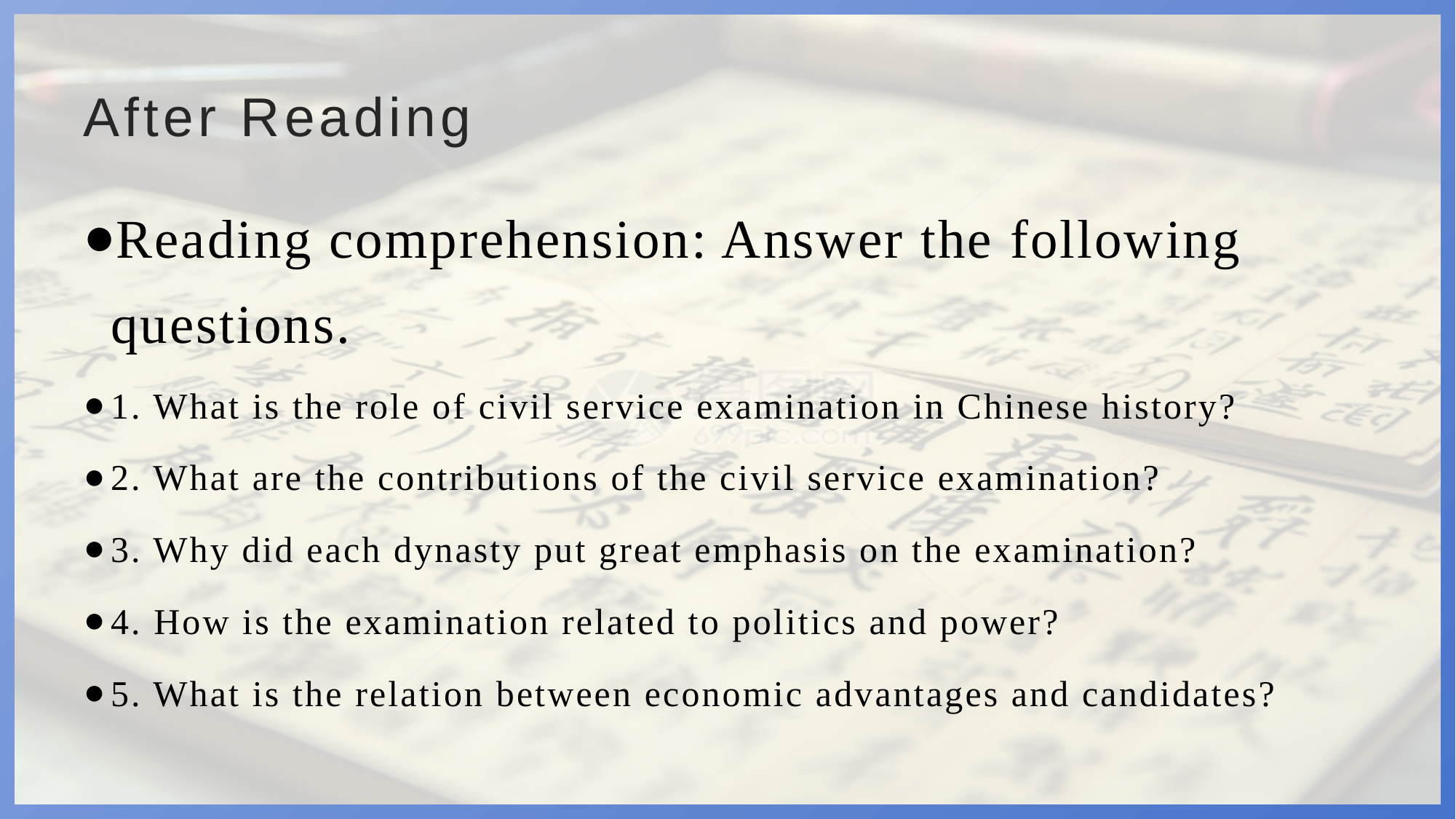

# After Reading
Reading comprehension: Answer the following questions.
1. What is the role of civil service examination in Chinese history?
2. What are the contributions of the civil service examination?
3. Why did each dynasty put great emphasis on the examination?
4. How is the examination related to politics and power?
5. What is the relation between economic advantages and candidates?